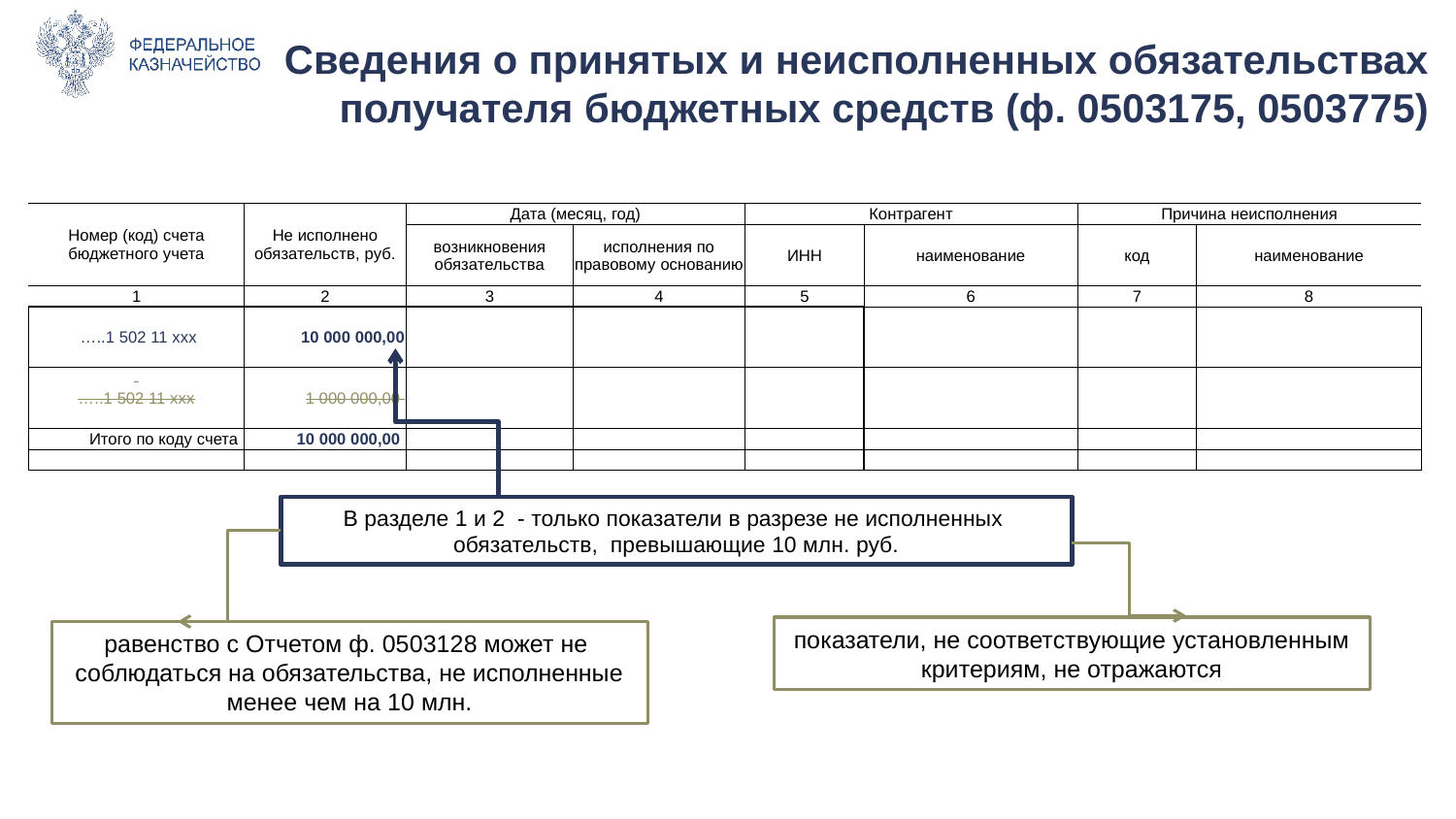

# Сведения о принятых и неисполненных обязательствах получателя бюджетных средств (ф. 0503175, 0503775)
| Номер (код) счета бюджетного учета | Не исполнено обязательств, руб. | Дата (месяц, год) |  | Контрагент |  | Причина неисполнения |  |
| --- | --- | --- | --- | --- | --- | --- | --- |
|  |  | возникновения обязательства | исполнения по правовому основанию | ИНН | наименование | код | наименование |
| 1 | 2 | 3 | 4 | 5 | 6 | 7 | 8 |
| …..1 502 11 ххх | 10 000 000,00 |  |  |  |  |  |  |
| …..1 502 11 ххх | 1 000 000,00 |  |  |  |  |  |  |
| Итого по коду счета | 10 000 000,00 |  |  |  |  |  |  |
|  |  |  |  |  |  |  |  |
В разделе 1 и 2  - только показатели в разрезе не исполненных  обязательств,  превышающие 10 млн. руб.
показатели, не соответствующие установленным критериям, не отражаются
равенство с Отчетом ф. 0503128 может не  соблюдаться на обязательства, не исполненные менее чем на 10 млн.